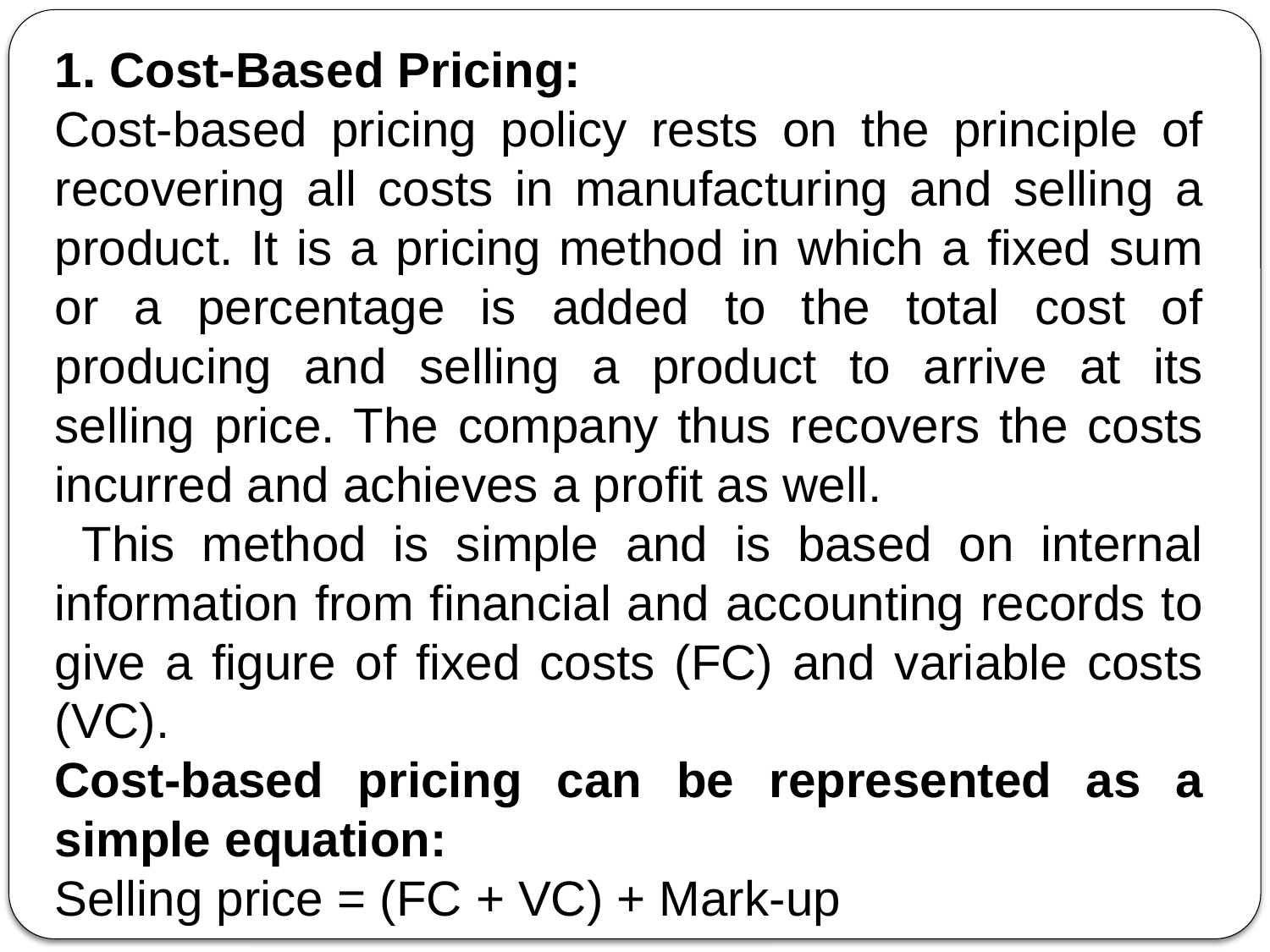

1. Cost-Based Pricing:
Cost-based pricing policy rests on the principle of recovering all costs in manufacturing and selling a product. It is a pricing method in which a fixed sum or a percentage is added to the total cost of producing and selling a product to arrive at its selling price. The company thus recovers the costs incurred and achieves a profit as well.
 This method is simple and is based on internal information from financial and accounting records to give a figure of fixed costs (FC) and variable costs (VC).
Cost-based pricing can be represented as a simple equation:
Selling price = (FC + VC) + Mark-up